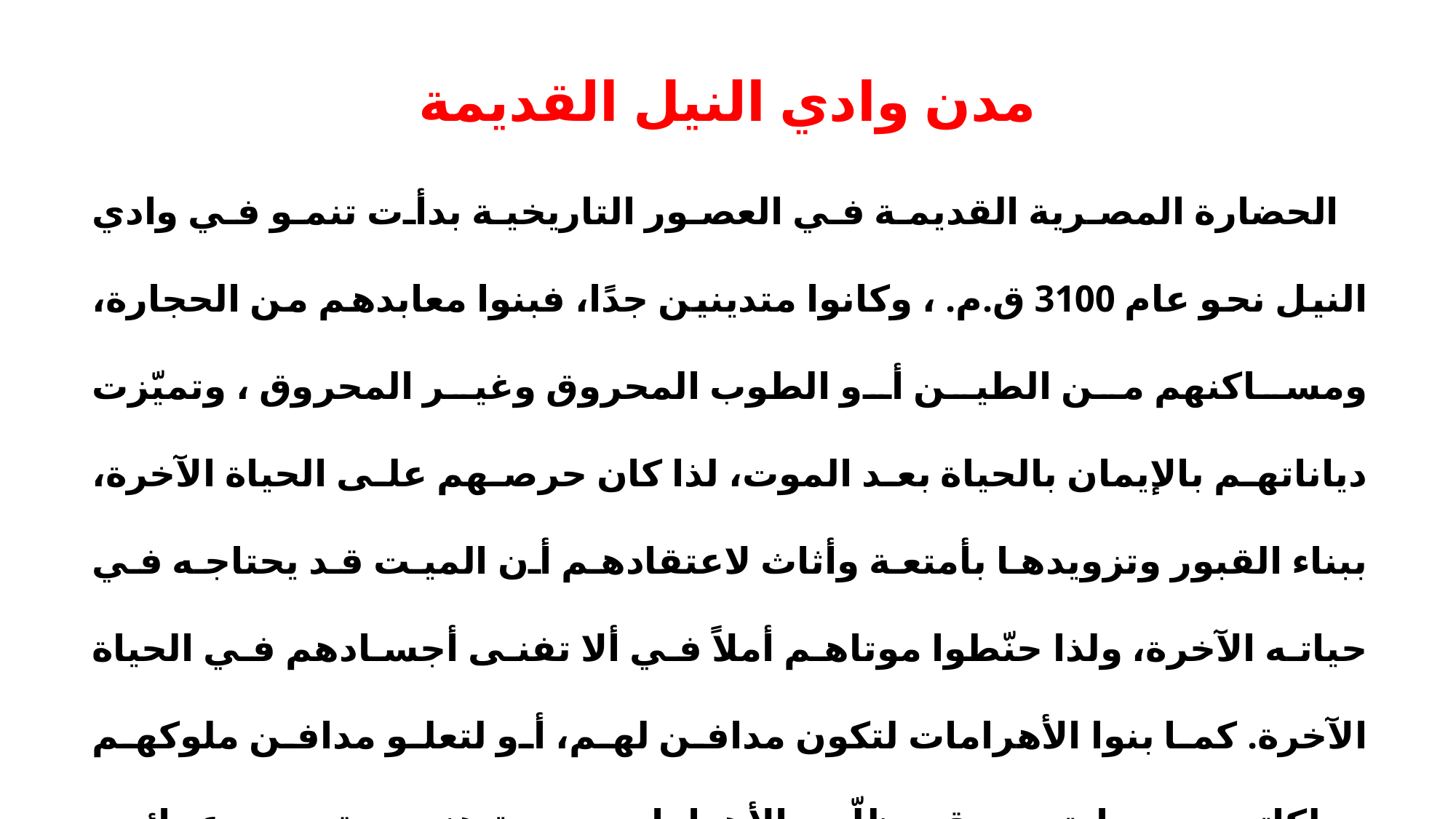

# مدن وادي النيل القديمة
   الحضارة المصرية القديمة في العصور التاريخية بدأت تنمو في وادي النيل نحو عام 3100 ق.م. ، وكانوا متدينين جدًا، فبنوا معابدهم من الحجارة، ومساكنهم من الطين أو الطوب المحروق وغير المحروق ، وتميّزت دياناتهم بالإيمان بالحياة بعد الموت، لذا كان حرصهم على الحياة الآخرة، ببناء القبور وتزويدها بأمتعة وأثاث لاعتقادهم أن الميت قد يحتاجه في حياته الآخرة، ولذا حنّطوا موتاهم أملاً في ألا تفنى أجسادهم في الحياة الآخرة. كما بنوا الأهرامات لتكون مدافن لهم، أو لتعلو مدافن ملوكهم وملكاتهم وسادتهم. وقد ظلّت الأهرامات معجزة هندسية ومن عجائب العالم السبع. وكانت حضارتهم راقية، فعرفوا الآداب والطب والهندسة والحساب والفن والصناعات الراقية الدقيقة .